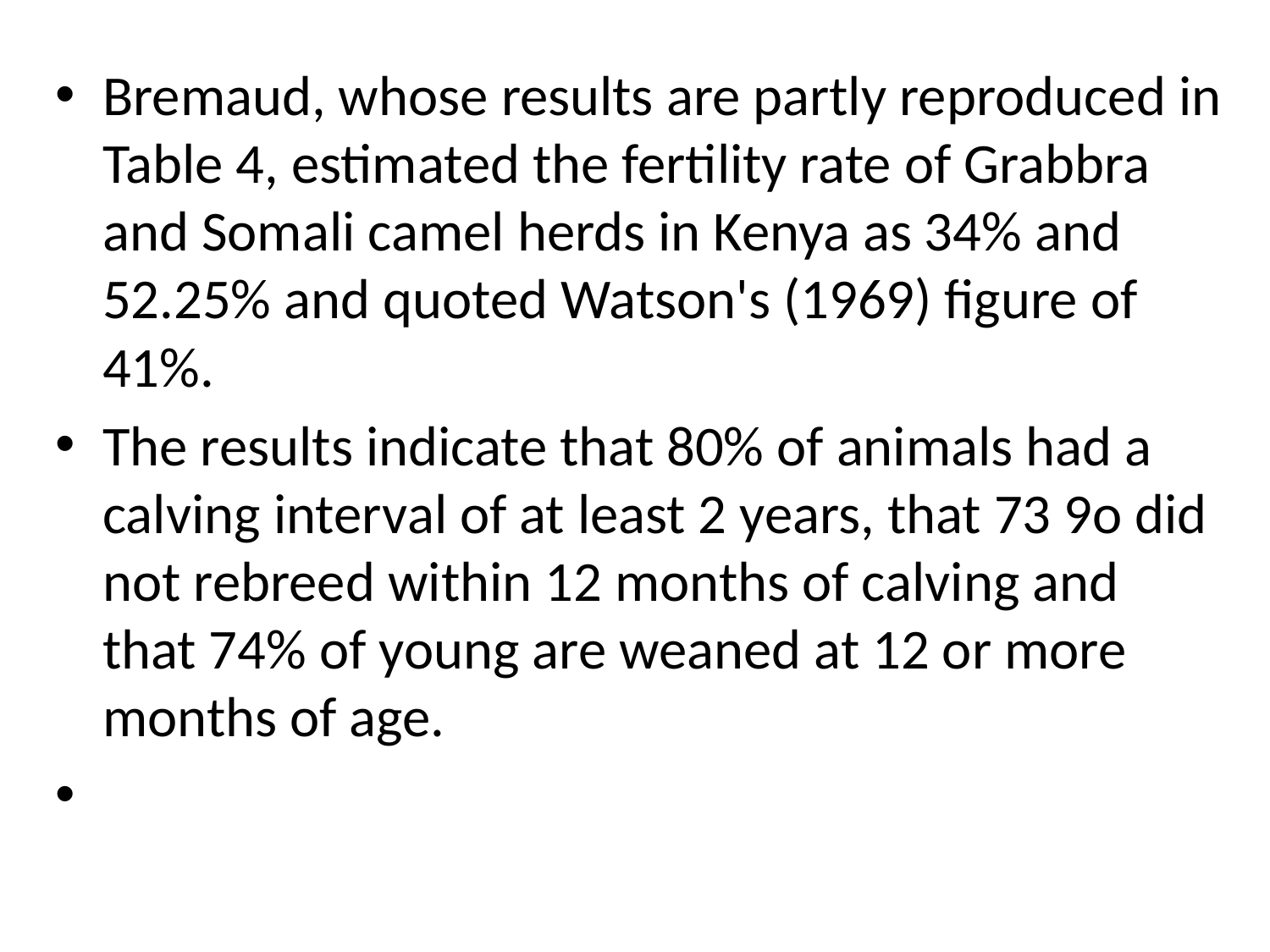

Bremaud, whose results are partly reproduced in Table 4, estimated the fertility rate of Grabbra and Somali camel herds in Kenya as 34% and 52.25% and quoted Watson's (1969) figure of 41%.
The results indicate that 80% of animals had a calving interval of at least 2 years, that 73 9o did not rebreed within 12 months of calving and that 74% of young are weaned at 12 or more months of age.